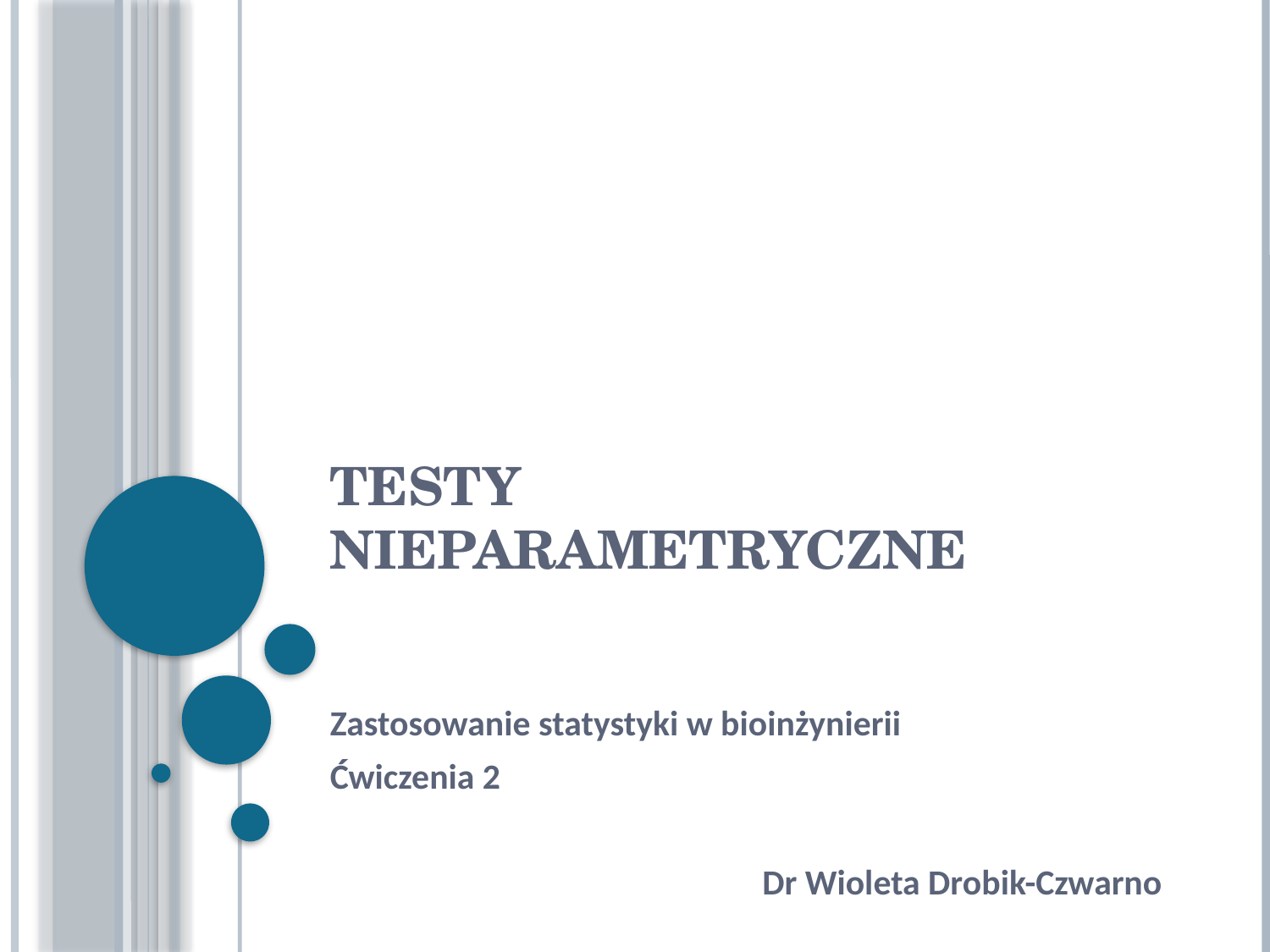

# Testy nieparametryczne
Zastosowanie statystyki w bioinżynierii
Ćwiczenia 2

Dr Wioleta Drobik-Czwarno